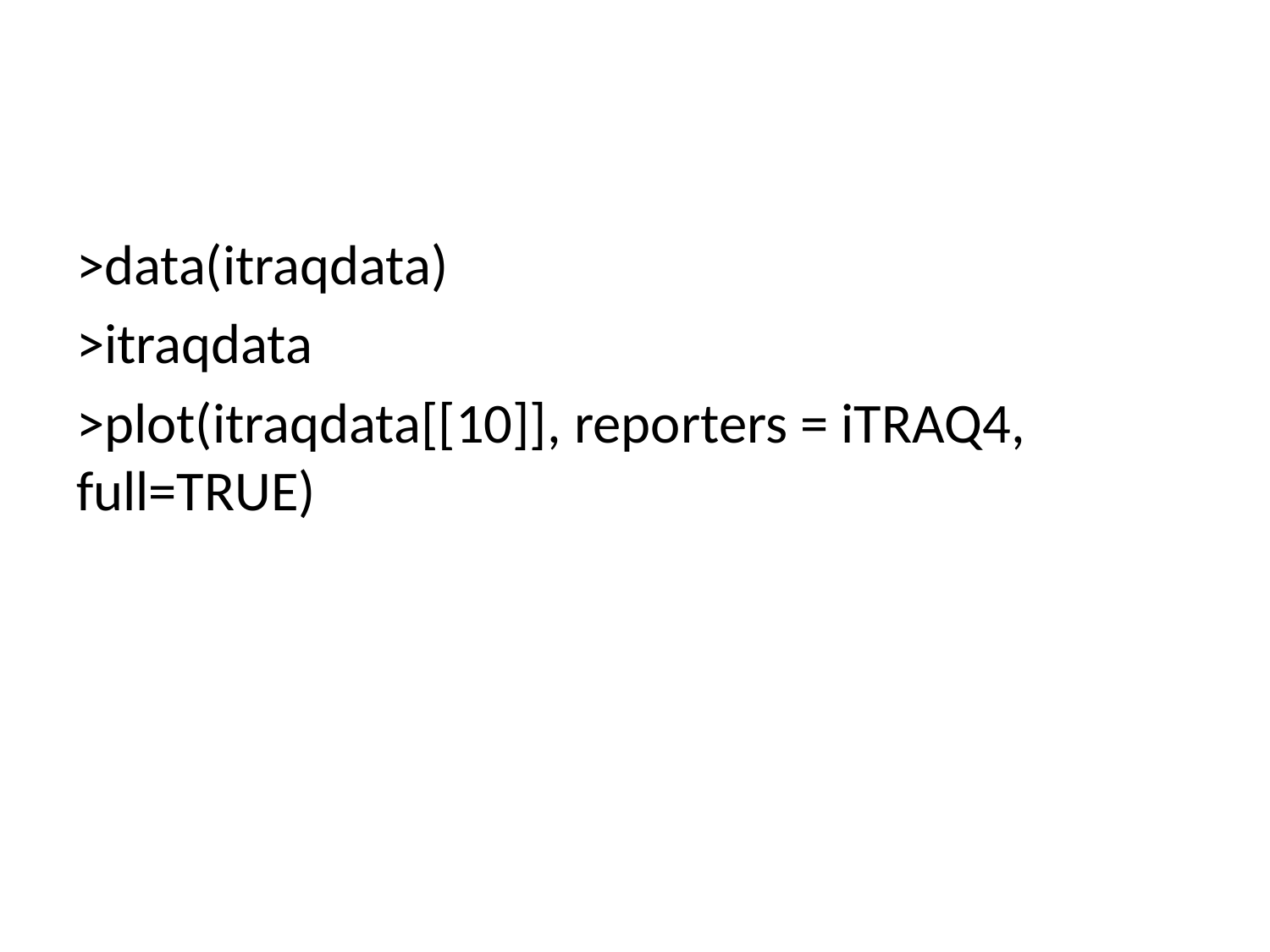

#
>data(itraqdata)
>itraqdata
>plot(itraqdata[[10]], reporters = iTRAQ4, full=TRUE)